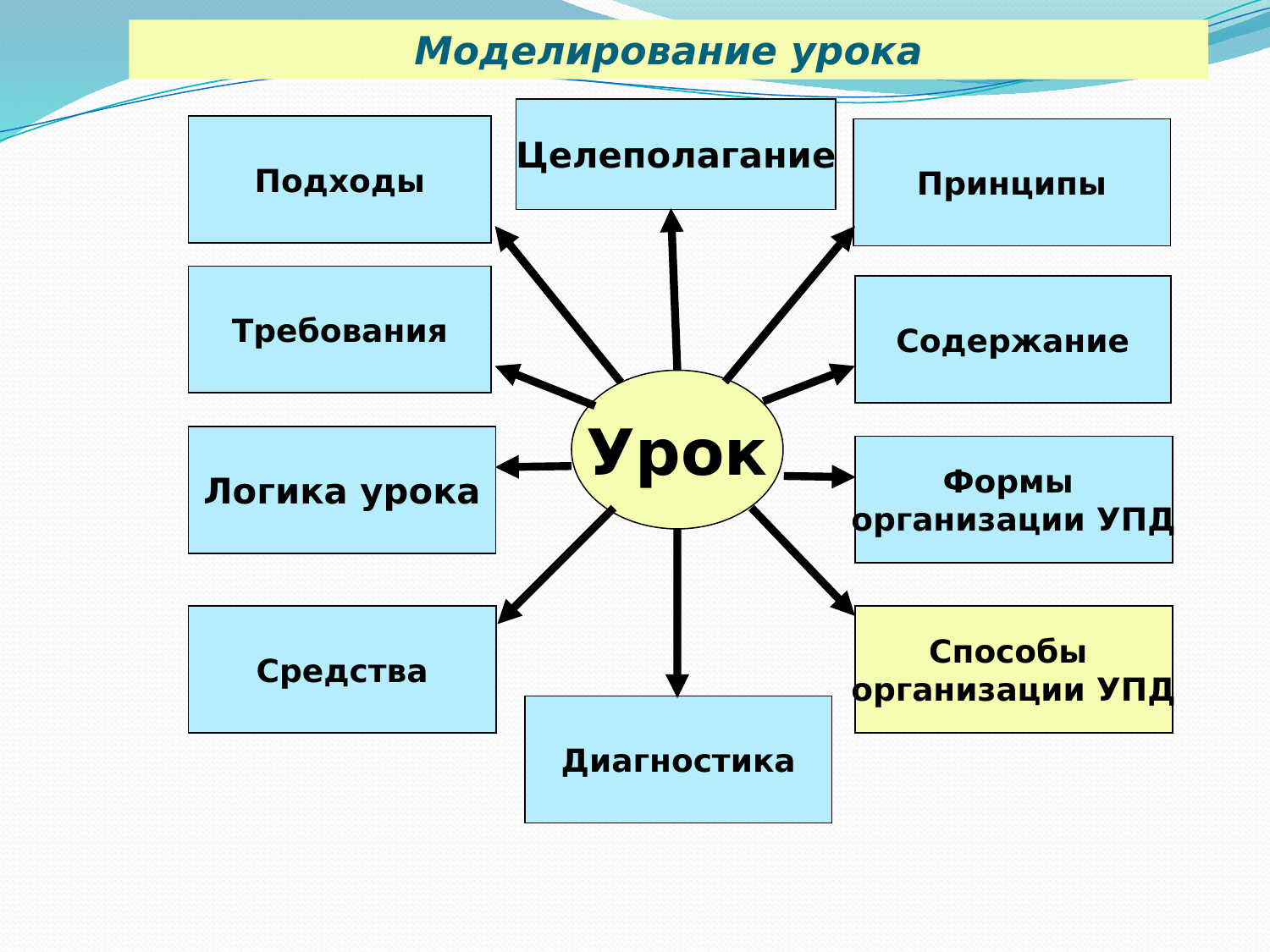

Моделирование урока
Целеполагание
Подходы
Принципы

Требования

Содержание

Урок
Логика урока
Формы
организации УПД

Средства
Способы
организации УПД
Диагностика